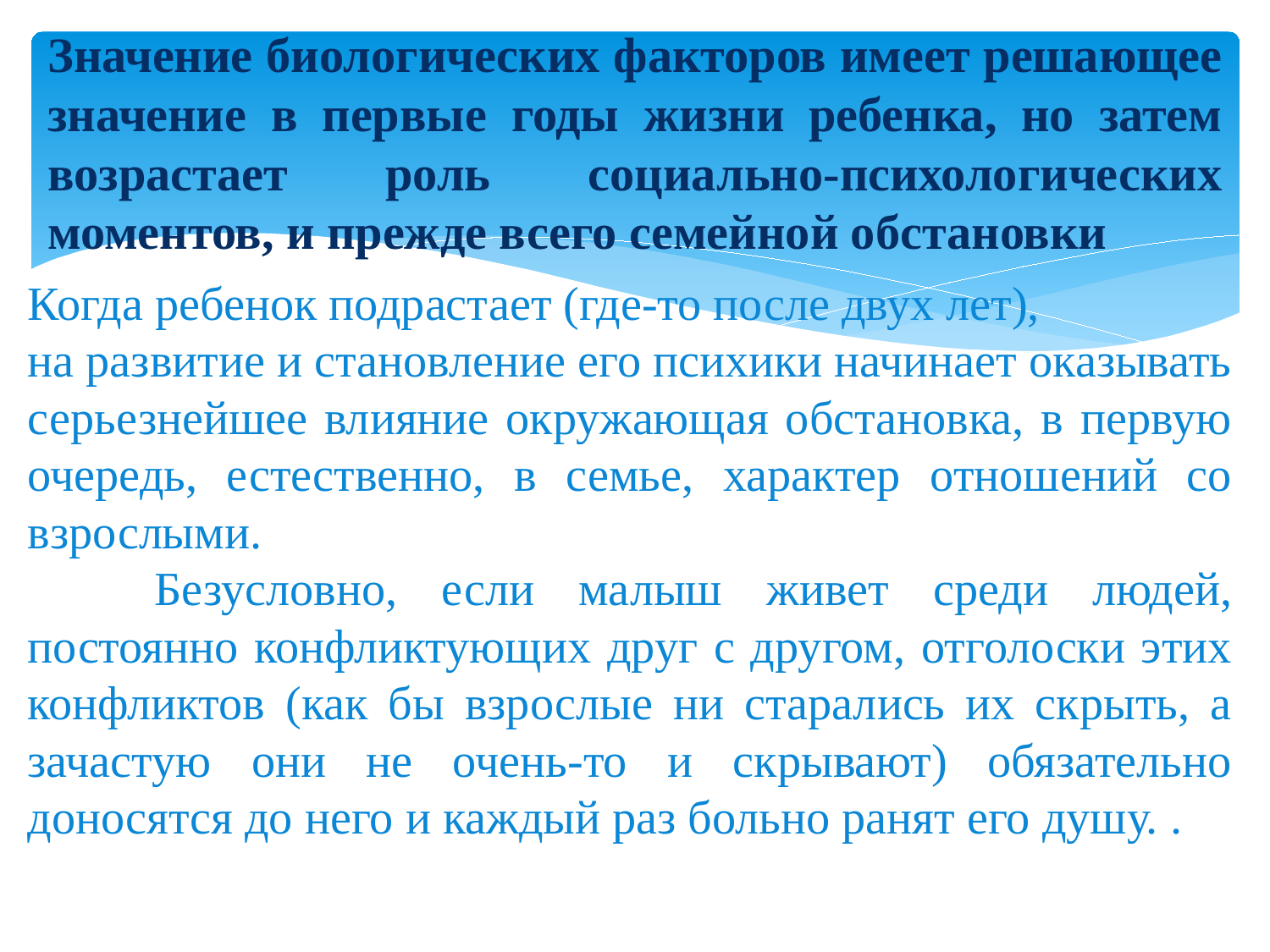

# Значение биологических факторов имеет решающее значение в первые годы жизни ребенка, но затем возрастает роль социально-психологических моментов, и прежде всего семейной обстановки
Когда ребенок подрастает (где-то после двух лет),
на развитие и становление его психики начинает оказывать серьезнейшее влияние окружающая обстановка, в первую очередь, естественно, в семье, характер отношений со взрослыми.
	Безусловно, если малыш живет среди людей, постоянно конфликтующих друг с другом, отголоски этих конфликтов (как бы взрослые ни старались их скрыть, а зачастую они не очень-то и скрывают) обязательно доносятся до него и каждый раз больно ранят его душу. 	.